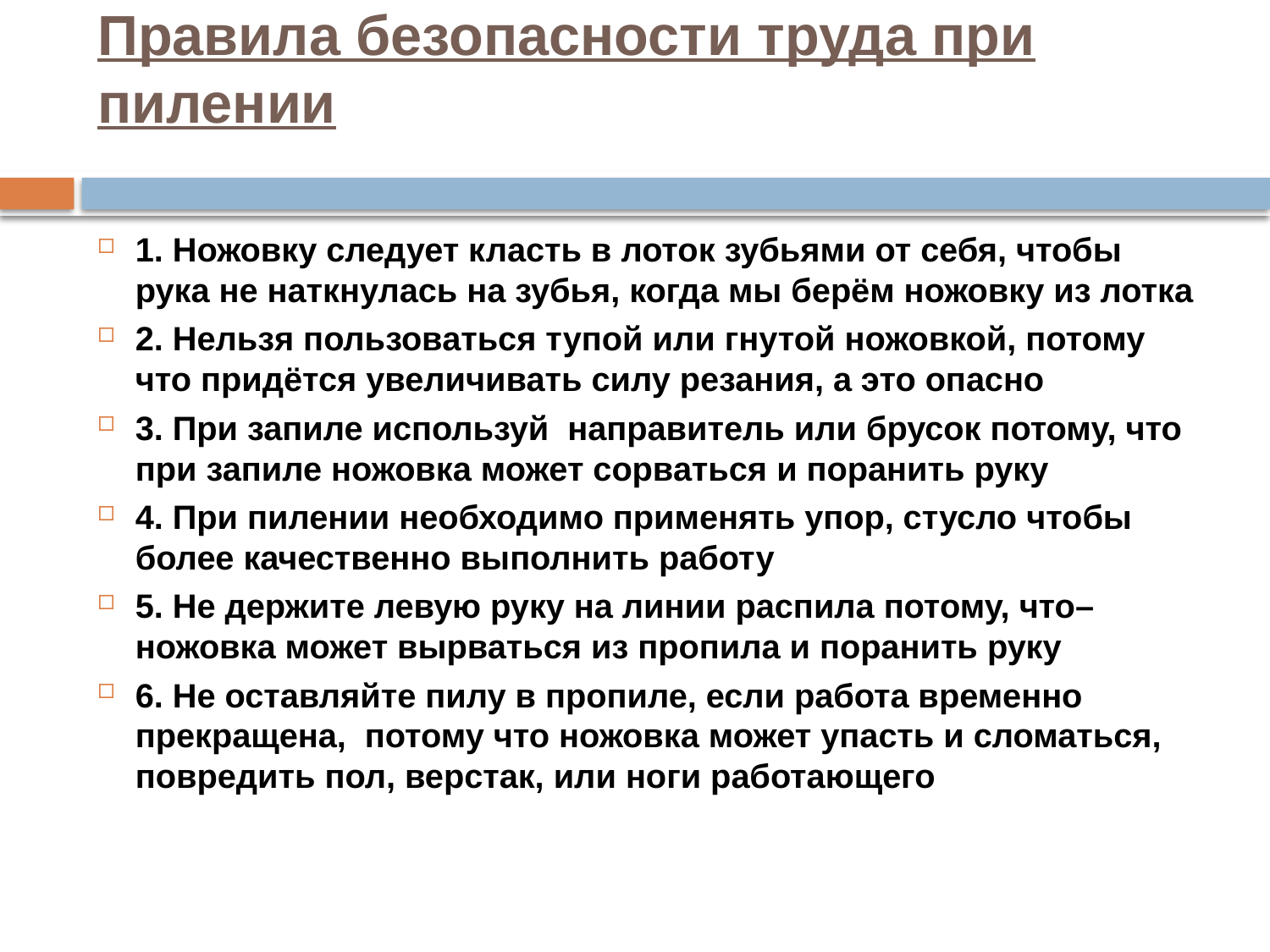

# Правила безопасности труда при пилении
1. Ножовку следует класть в лоток зубьями от себя, чтобы рука не наткнулась на зубья, когда мы берём ножовку из лотка
2. Нельзя пользоваться тупой или гнутой ножовкой, потому что придётся увеличивать силу резания, а это опасно
3. При запиле используй  направитель или брусок потому, что при запиле ножовка может сорваться и поранить руку
4. При пилении необходимо применять упор, стусло чтобы более качественно выполнить работу
5. Не держите левую руку на линии распила потому, что– ножовка может вырваться из пропила и поранить руку
6. Не оставляйте пилу в пропиле, если работа временно прекращена,  потому что ножовка может упасть и сломаться, повредить пол, верстак, или ноги работающего